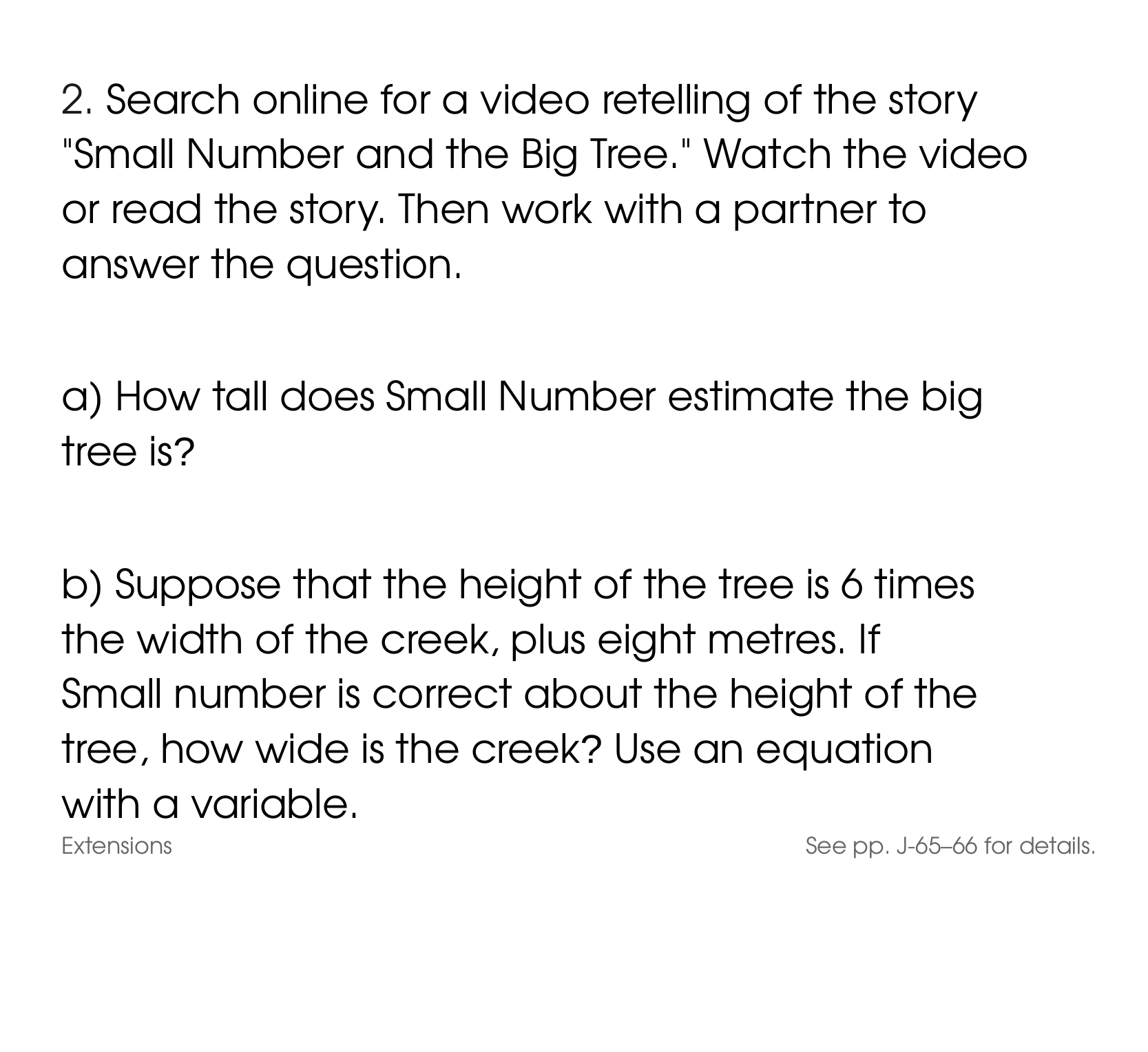

2. Search online for a video retelling of the story "Small Number and the Big Tree." Watch the video or read the story. Then work with a partner to answer the question.

a) How tall does Small Number estimate the big tree is?

b) Suppose that the height of the tree is 6 times the width of the creek, plus eight metres. If
Small number is correct about the height of the tree, how wide is the creek? Use an equation
​with a variable.
Extensions
See pp. J-65–66 for details.